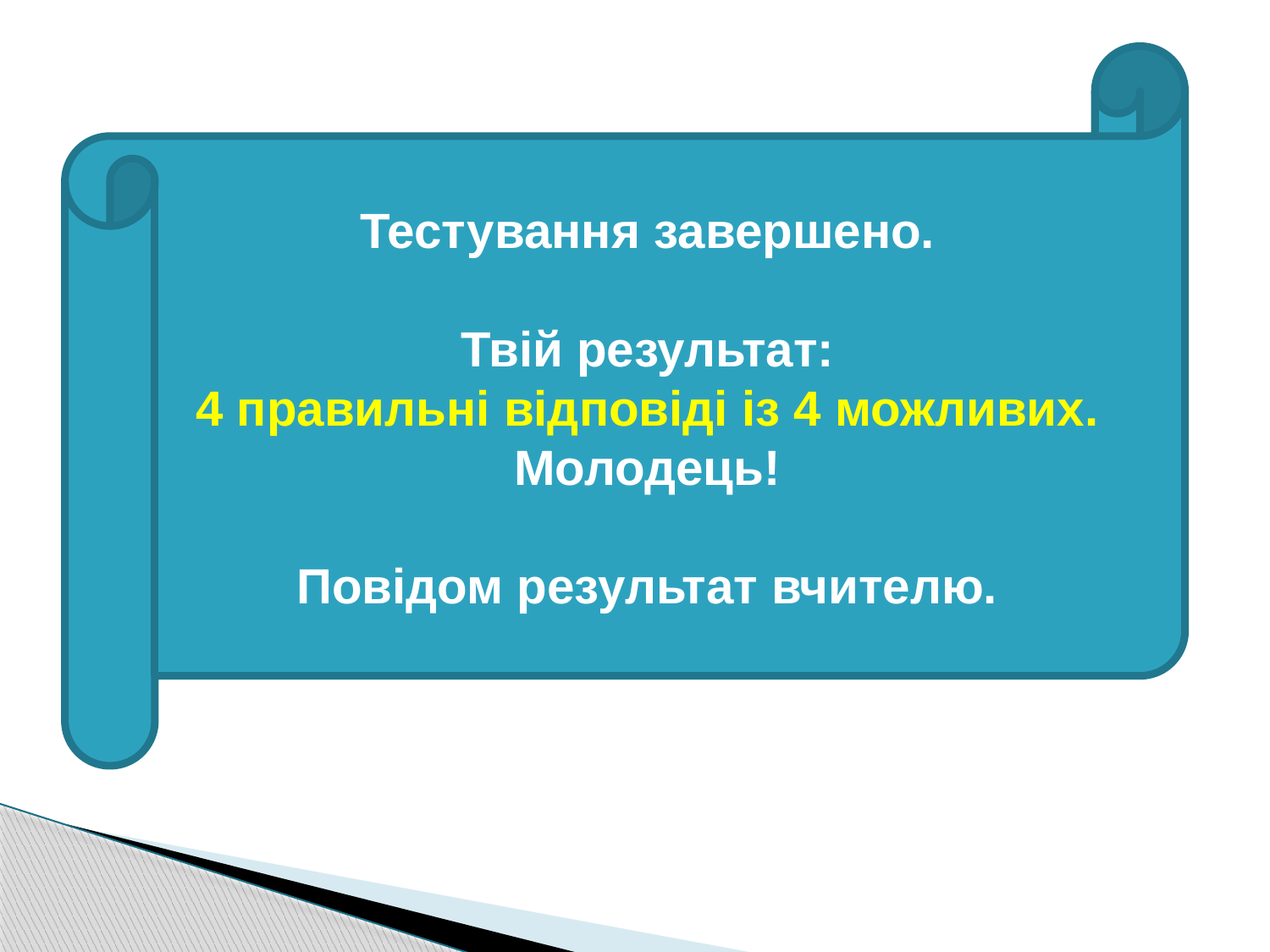

Тестування завершено.

Твій результат:
4 правильні відповіді із 4 можливих.
Молодець!

Повідом результат вчителю.